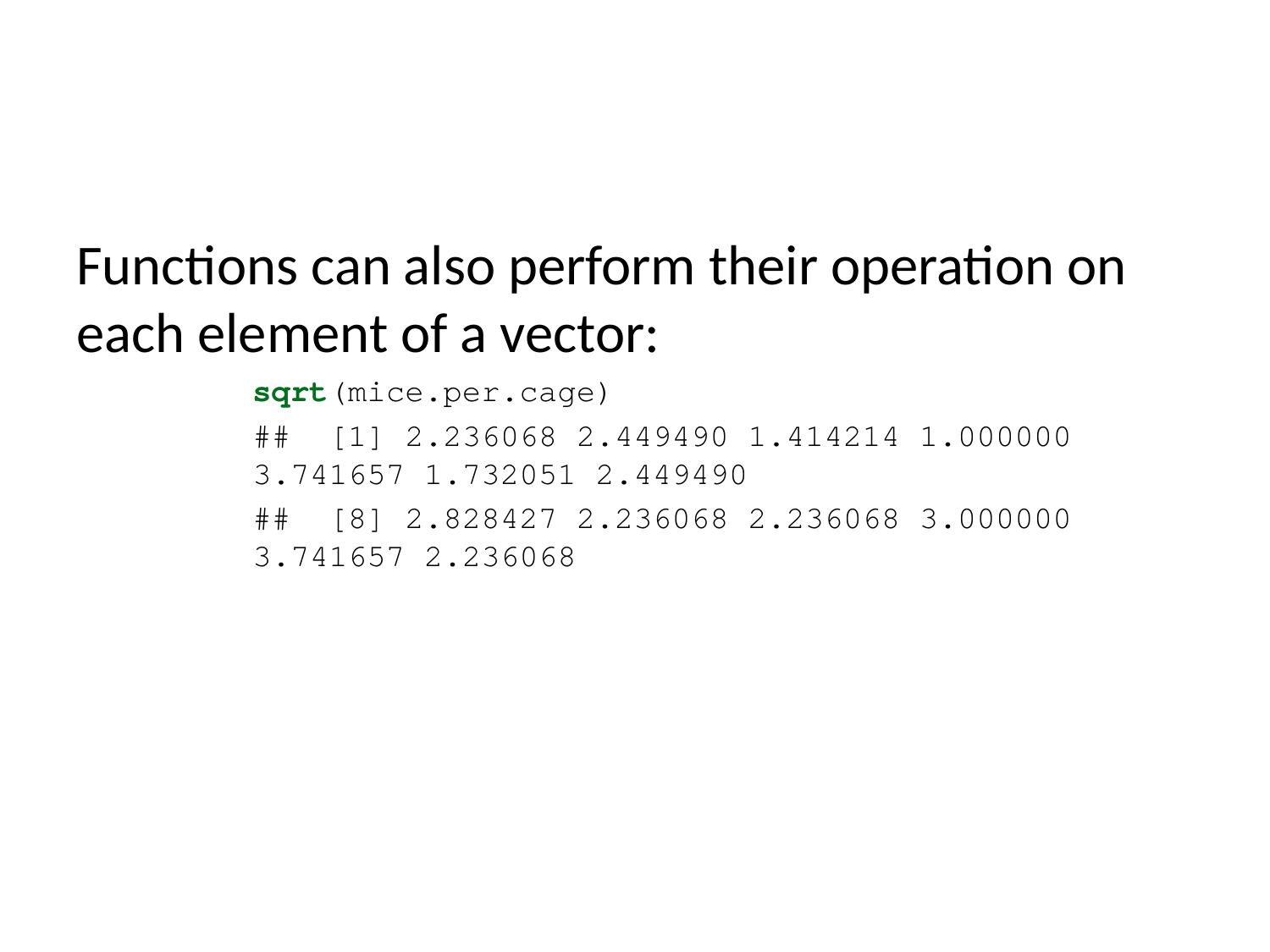

Functions can also perform their operation on each element of a vector:
sqrt(mice.per.cage)
##  [1] 2.236068 2.449490 1.414214 1.000000 3.741657 1.732051 2.449490
##  [8] 2.828427 2.236068 2.236068 3.000000 3.741657 2.236068